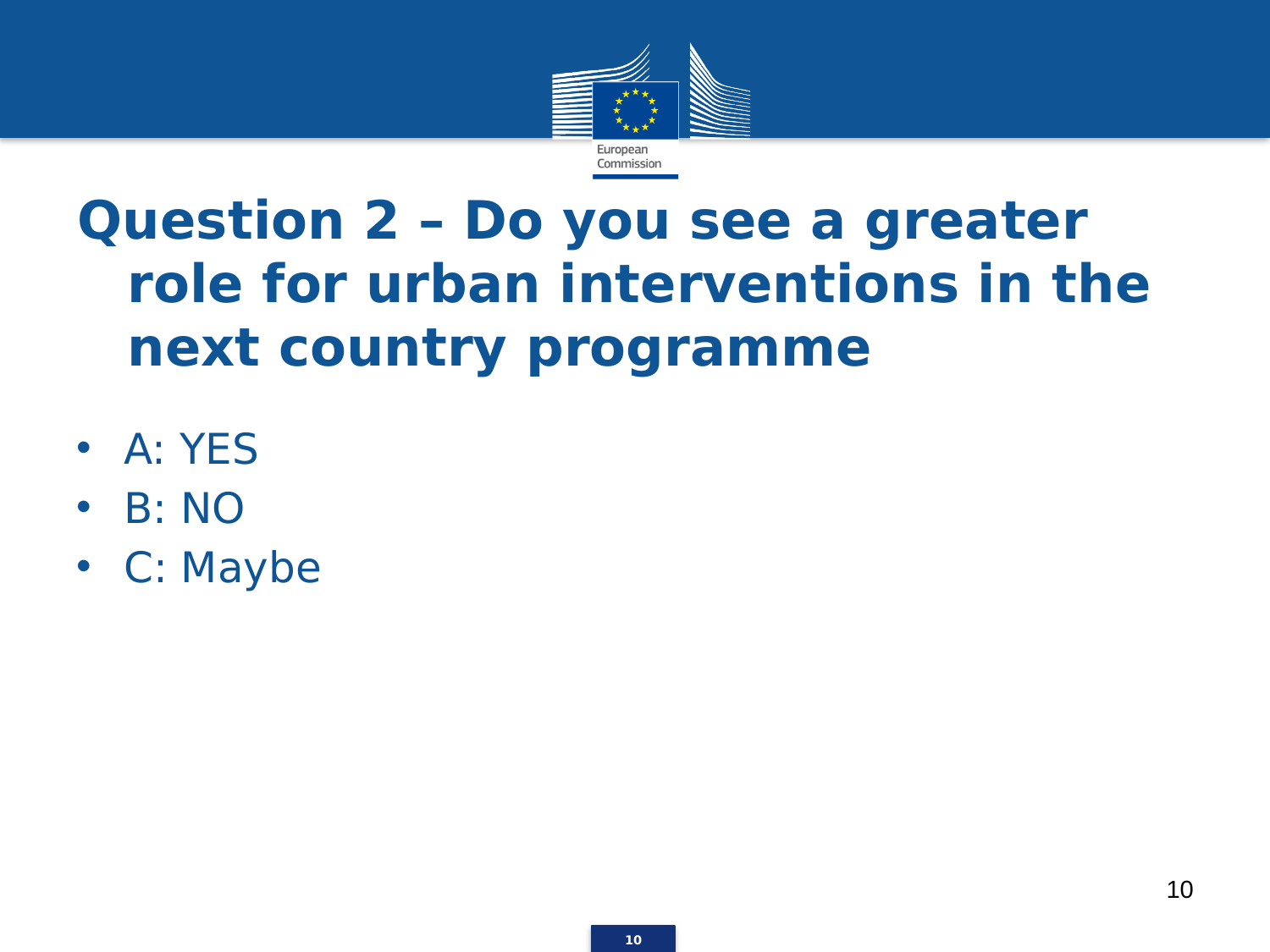

# Question 2 – Do you see a greater role for urban interventions in the next country programme

A: YES
B: NO
C: Maybe

10